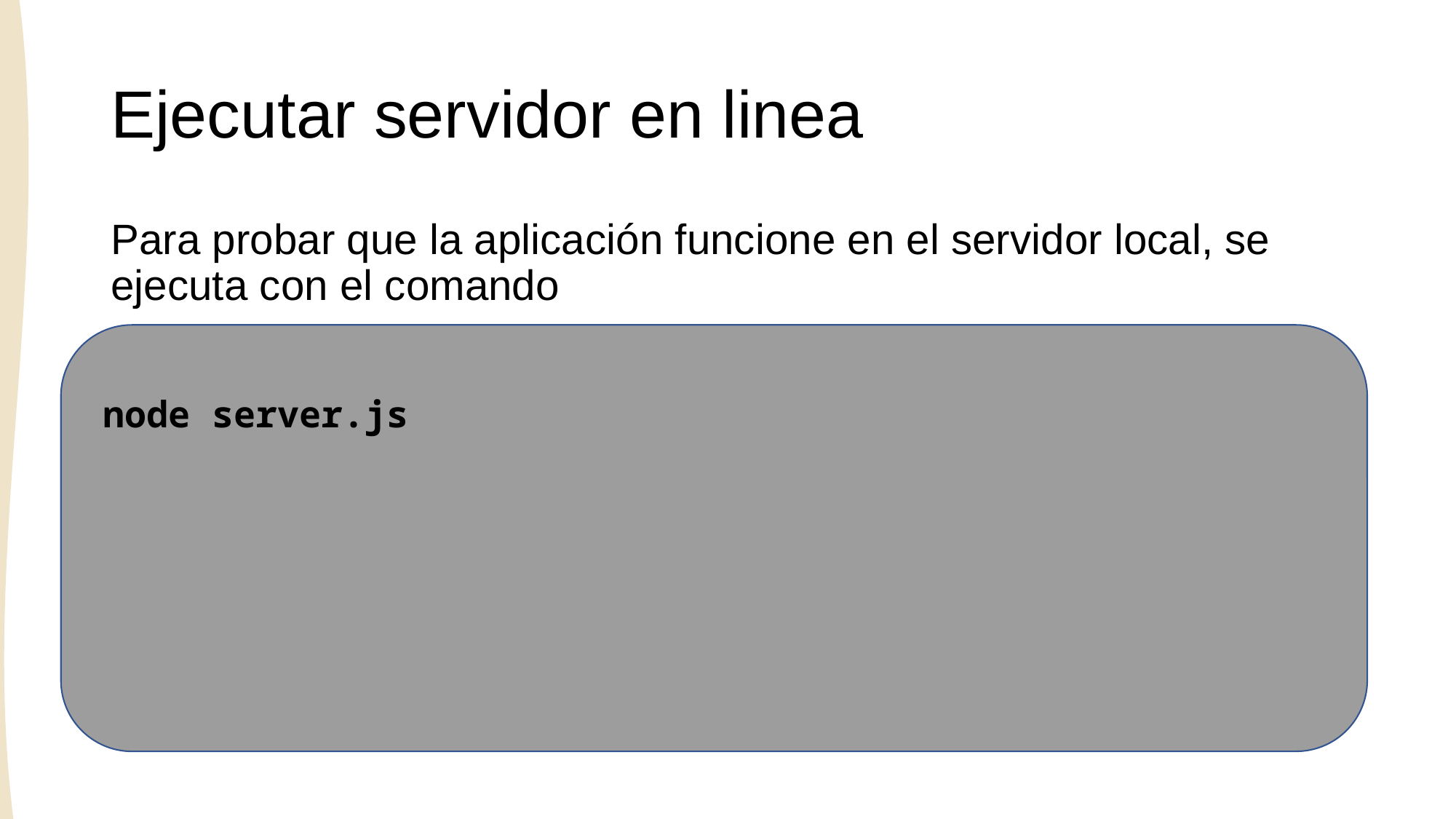

# Ejecutar servidor en linea
Para probar que la aplicación funcione en el servidor local, se ejecuta con el comando

node server.js